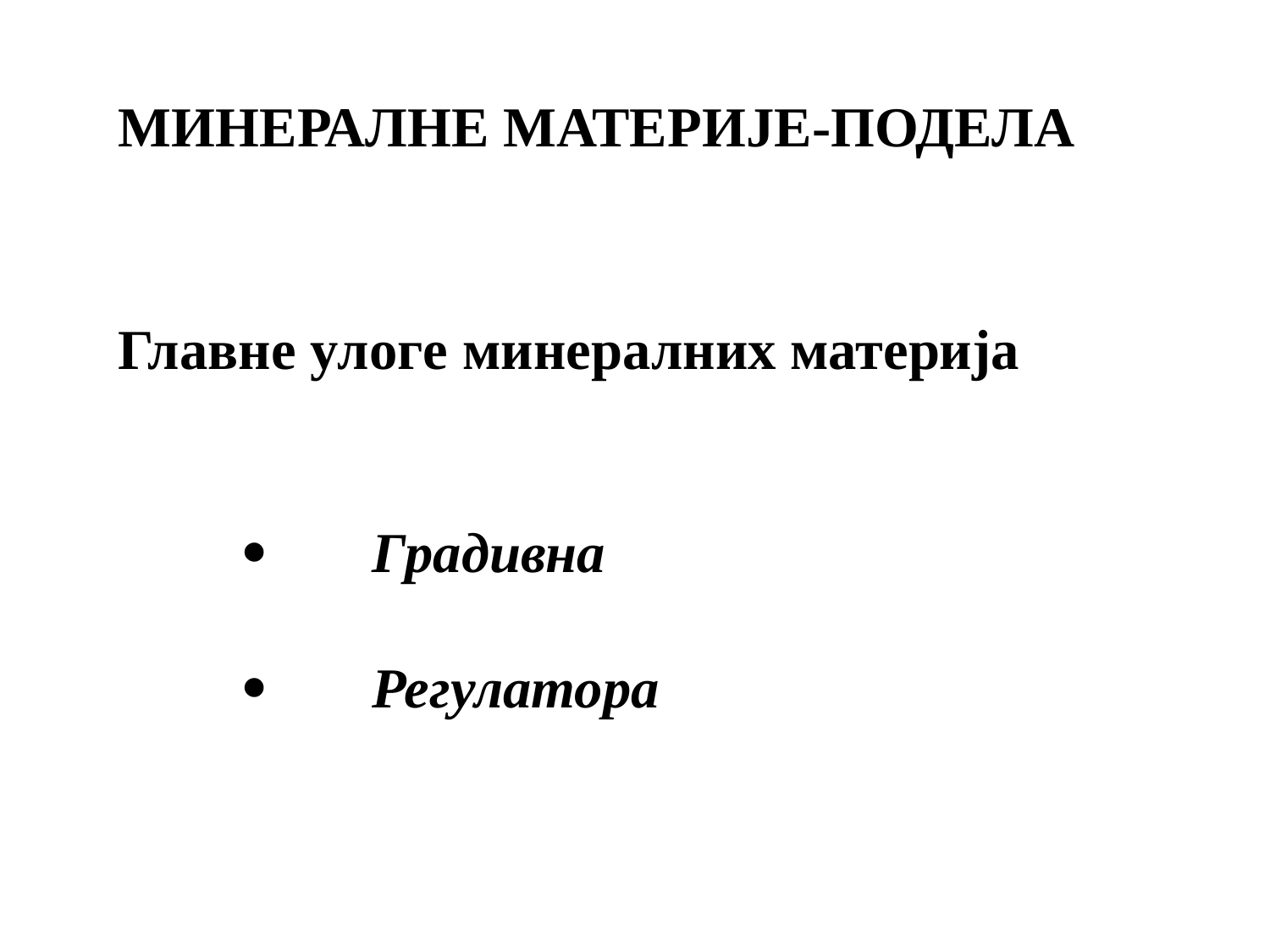

МИНЕРАЛНЕ МАТЕРИЈЕ-ПОДЕЛА
Главне улоге минералних материја

•	Градивна

•	Регулатора